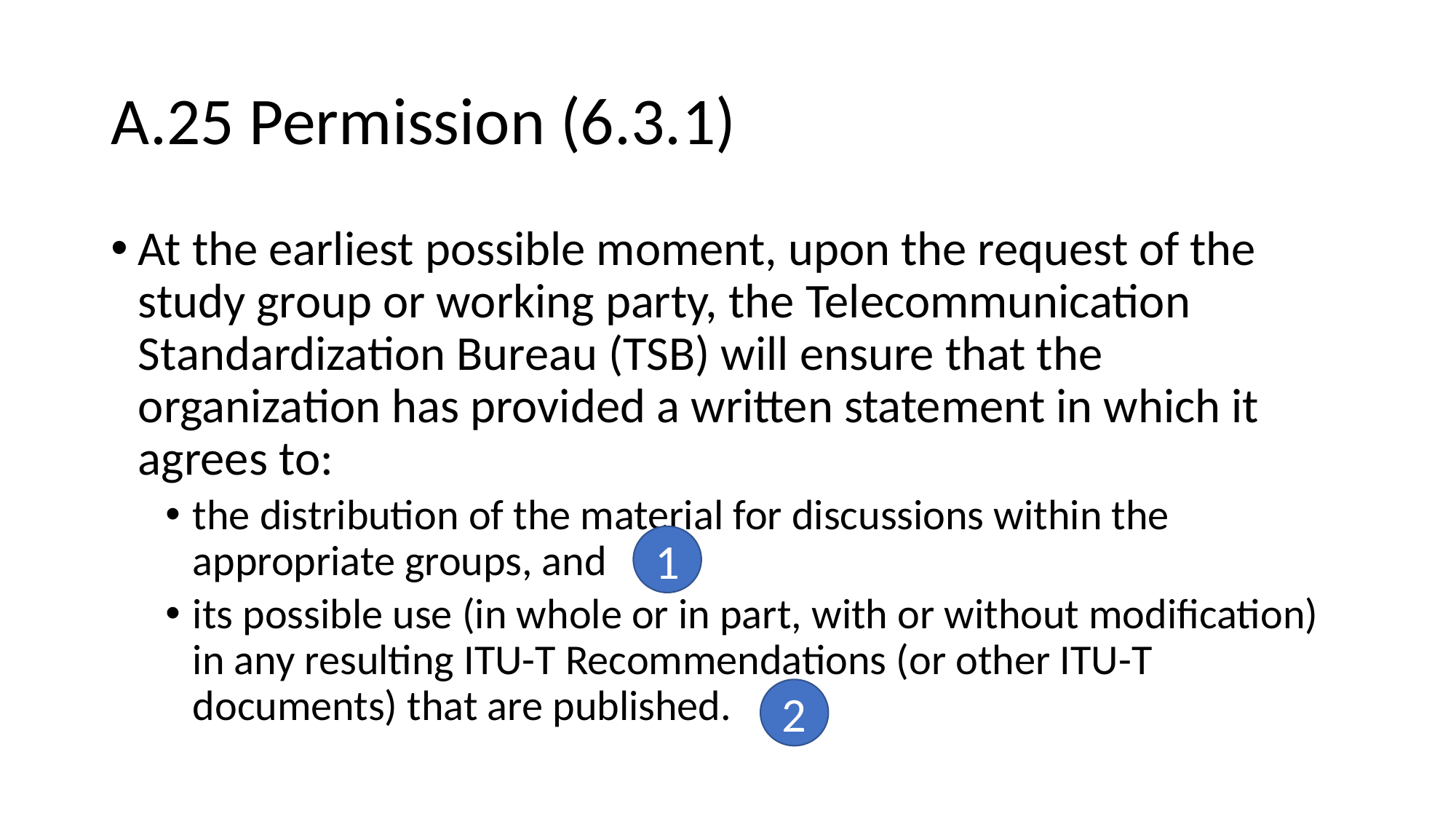

# A.25 Permission (6.3.1)
At the earliest possible moment, upon the request of the study group or working party, the Telecommunication Standardization Bureau (TSB) will ensure that the organization has provided a written statement in which it agrees to:
the distribution of the material for discussions within the appropriate groups, and
its possible use (in whole or in part, with or without modification) in any resulting ITU-T Recommendations (or other ITU-T documents) that are published.
1
2